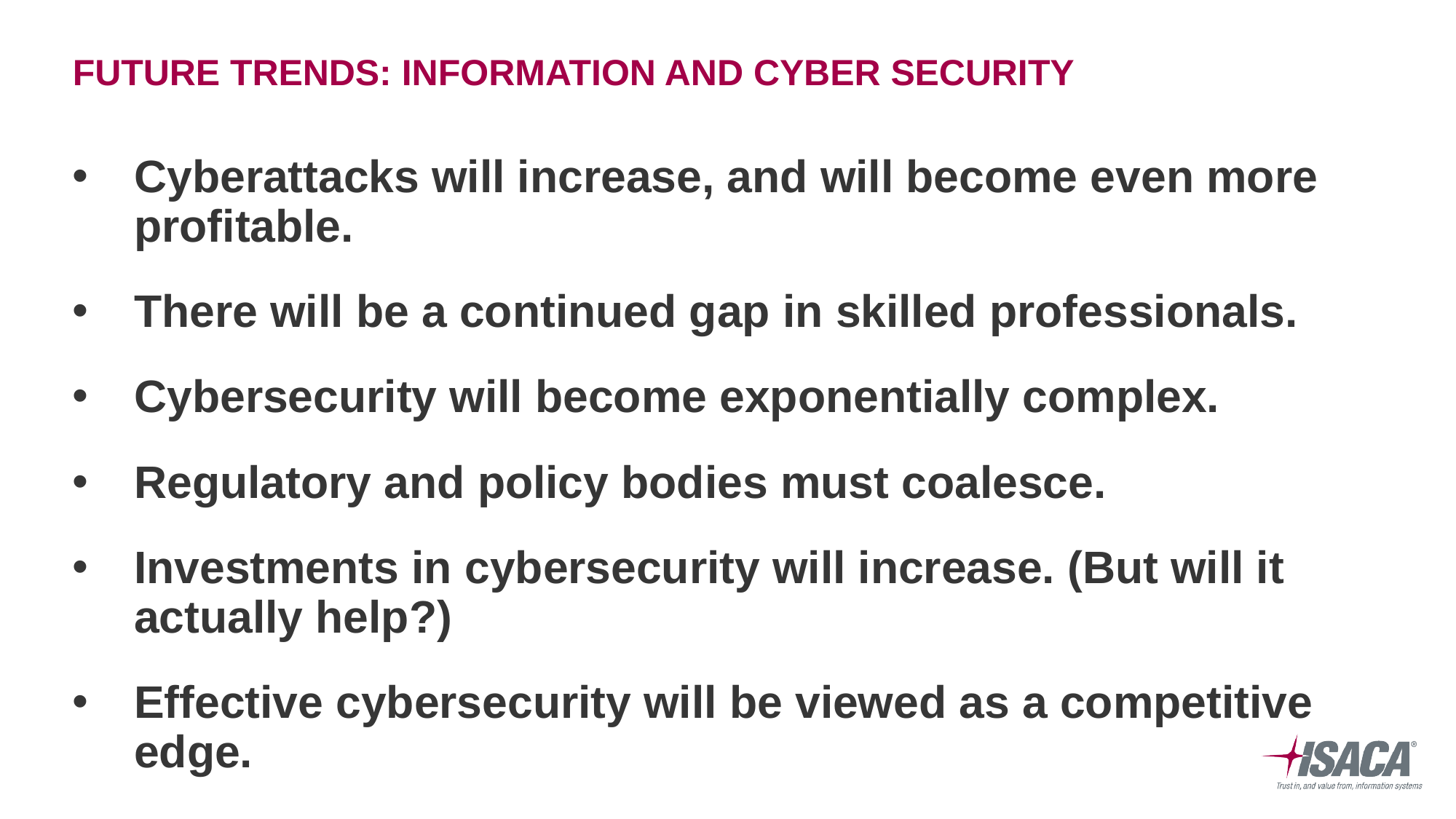

# Future trends: information and Cyber security
Cyberattacks will increase, and will become even more profitable.
There will be a continued gap in skilled professionals.
Cybersecurity will become exponentially complex.
Regulatory and policy bodies must coalesce.
Investments in cybersecurity will increase. (But will it actually help?)
Effective cybersecurity will be viewed as a competitive edge.